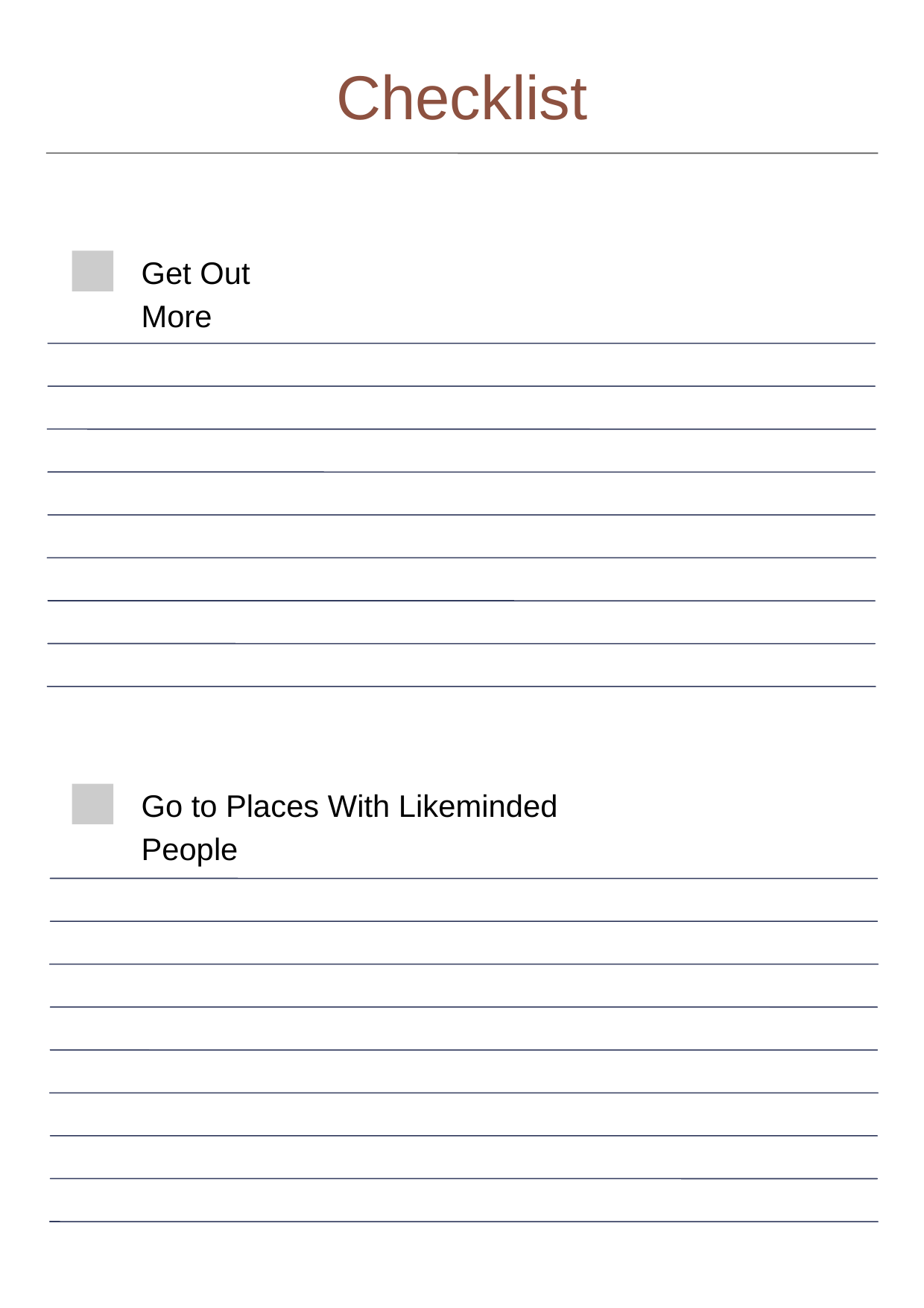

Checklist

Get Out More

Go to Places With Likeminded People